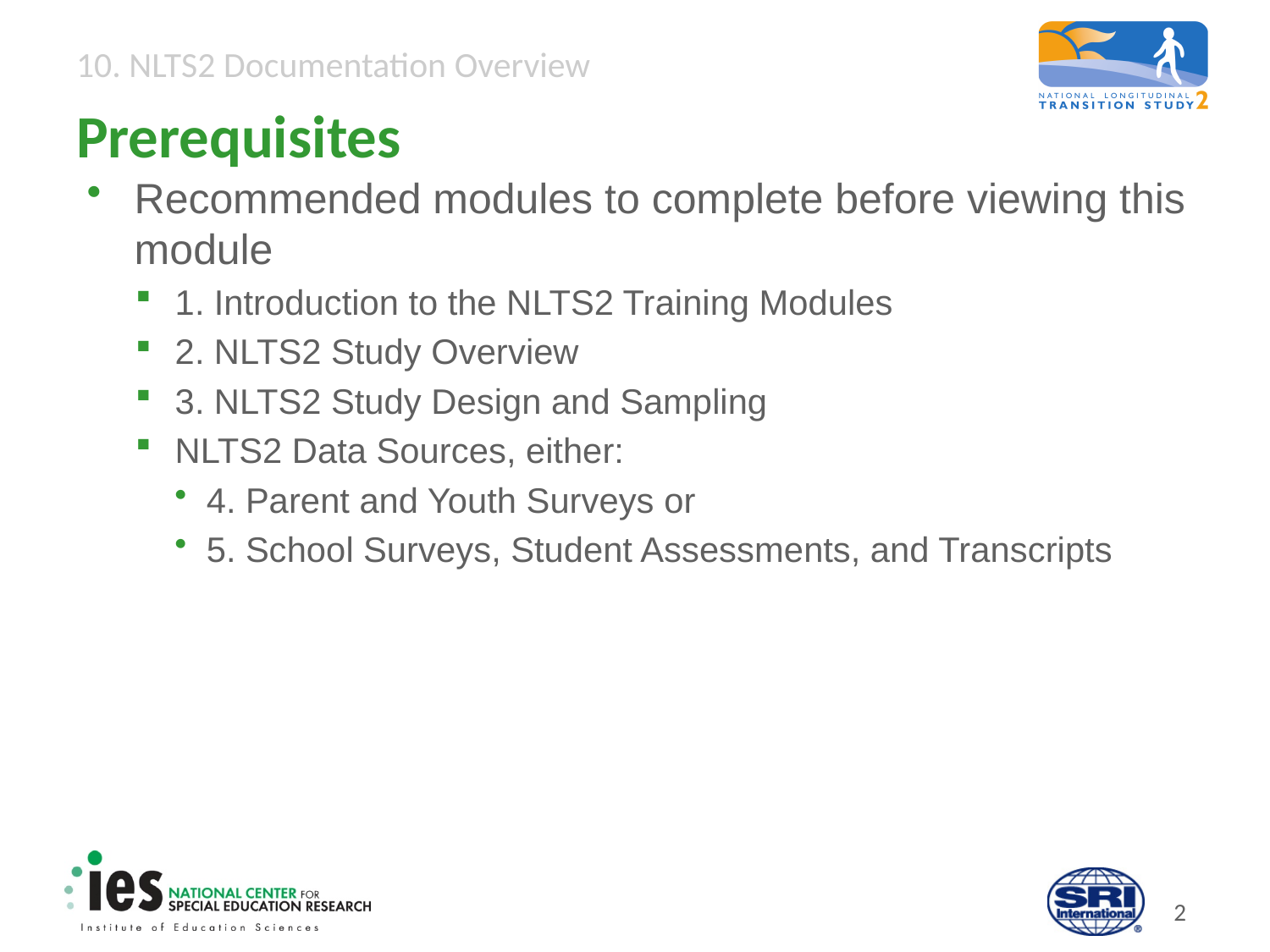

# Prerequisites
Recommended modules to complete before viewing this module
1. Introduction to the NLTS2 Training Modules
2. NLTS2 Study Overview
3. NLTS2 Study Design and Sampling
NLTS2 Data Sources, either:
4. Parent and Youth Surveys or
5. School Surveys, Student Assessments, and Transcripts
2